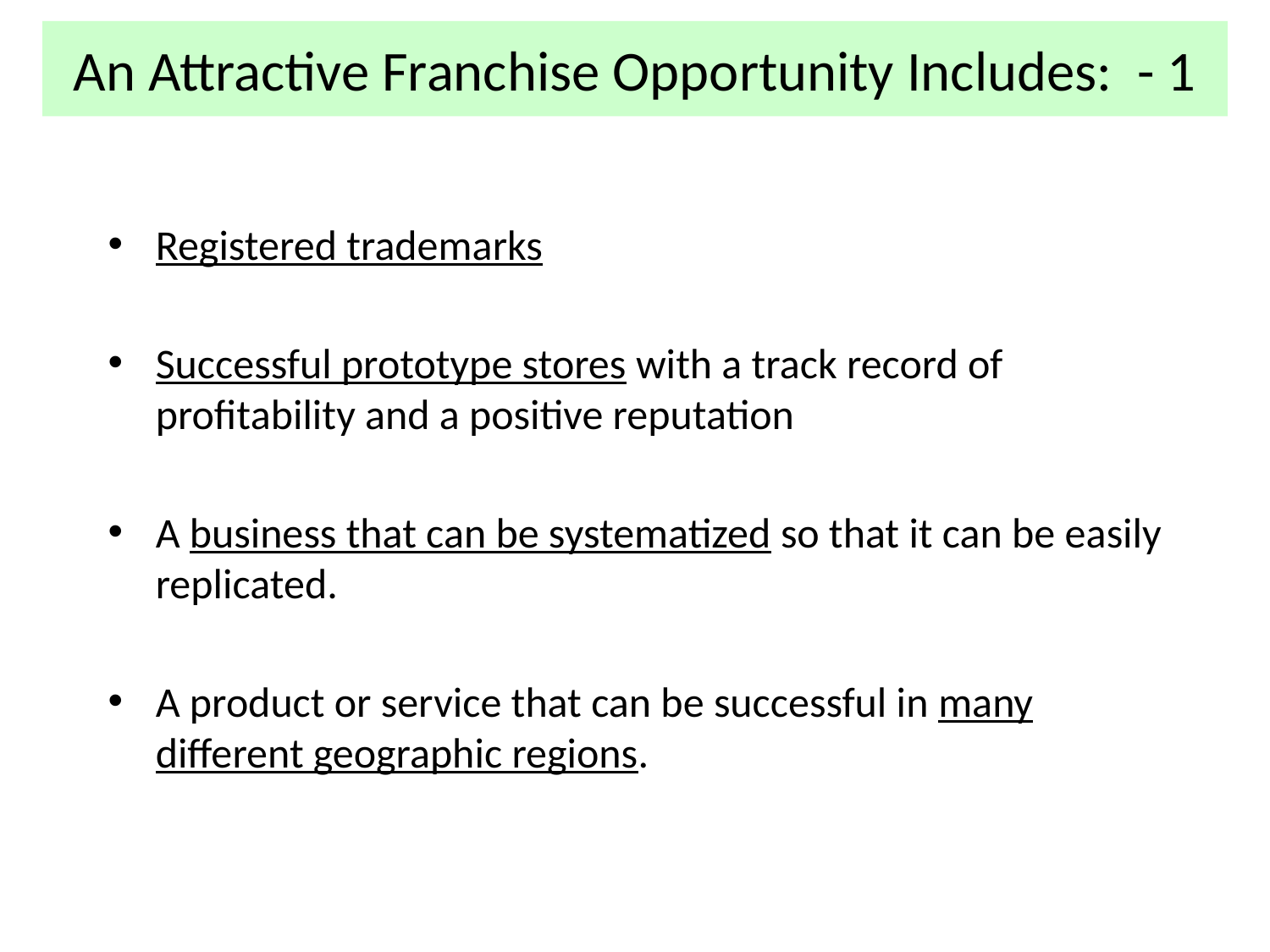

# An Attractive Franchise Opportunity Includes:  - 1
Registered trademarks

Successful prototype stores with a track record of profitability and a positive reputation

A business that can be systematized so that it can be easily replicated.

A product or service that can be successful in many different geographic regions.